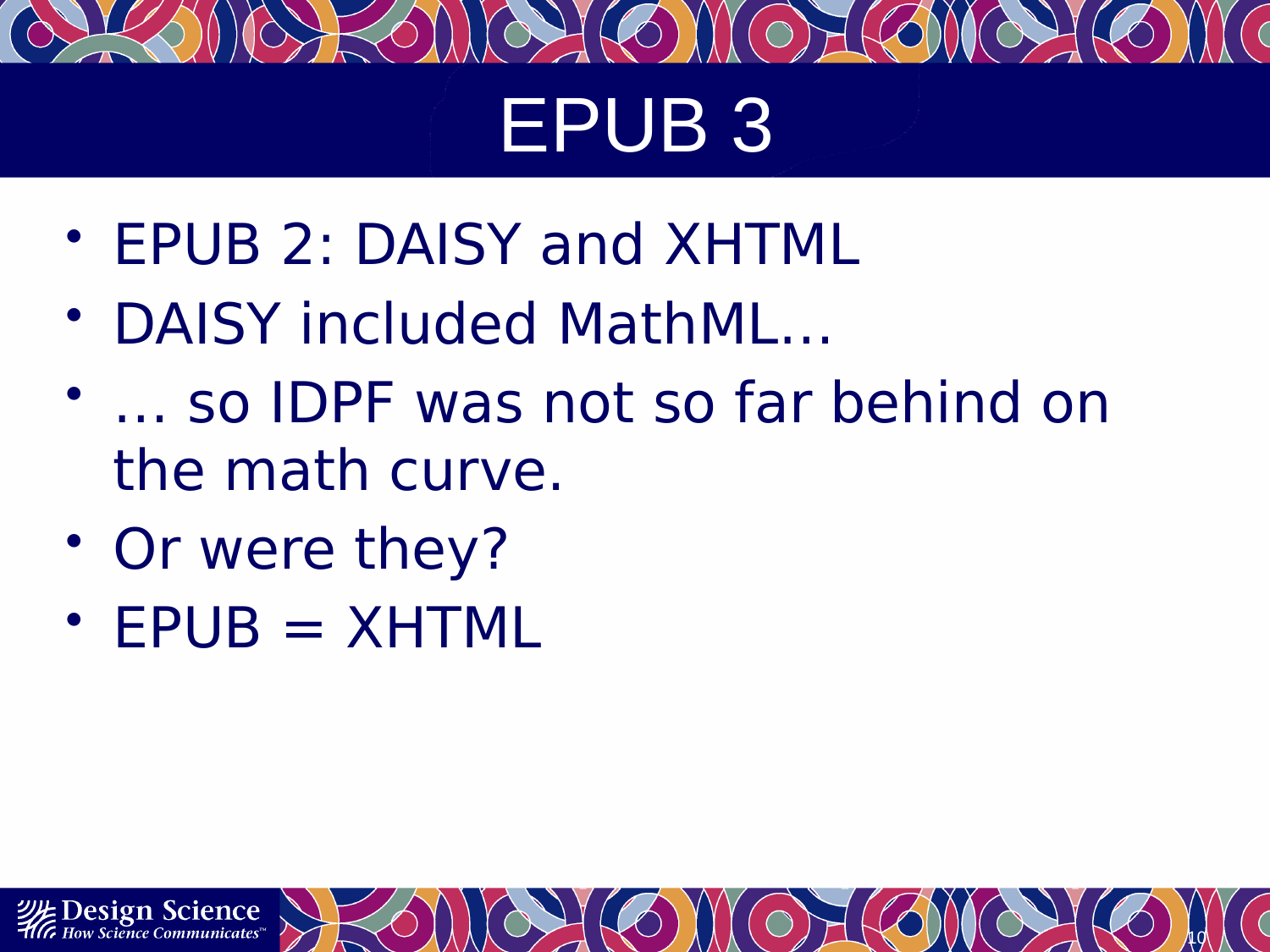

# EPUB 3
EPUB 2: DAISY and XHTML
DAISY included MathML…
… so IDPF was not so far behind on the math curve.
Or were they?
EPUB = XHTML

10